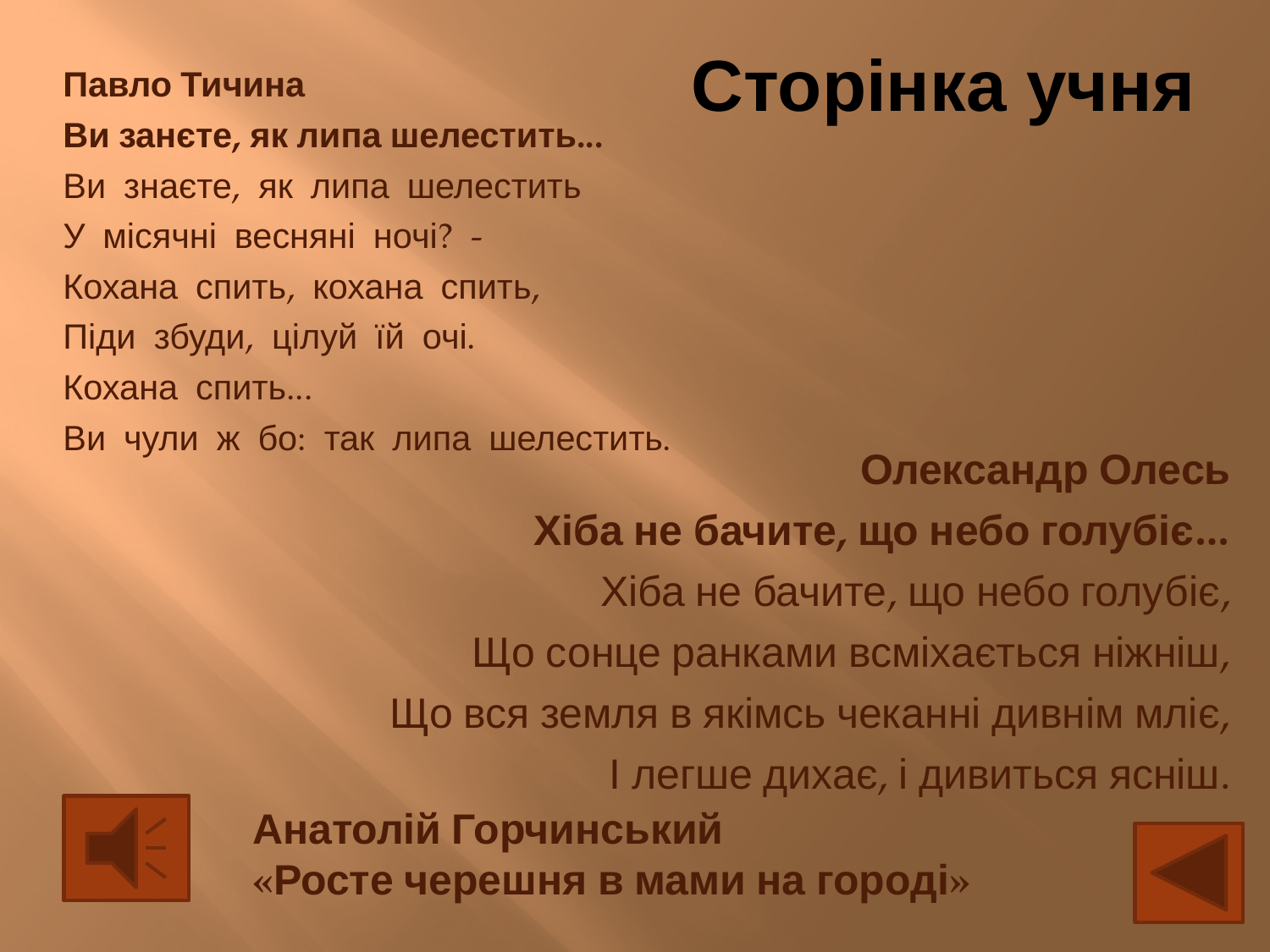

# Сторінка учня

Павло Тичина
Ви занєте, як липа шелестить...
Ви  знаєте,  як  липа  шелестить
У  місячні  весняні  ночі?  -
Кохана  спить,  кохана  спить,
Піди  збуди,  цілуй  їй  очі.
Кохана  спить...
Ви  чули  ж  бо:  так  липа  шелестить.
Олександр Олесь
Хіба не бачите, що небо голубіє…
Хіба не бачите, що небо голубіє,
Що сонце ранками всміхається ніжніш,
Що вся земля в якімсь чеканні дивнім мліє,
І легше дихає, і дивиться ясніш.

Анатолій Горчинський
«Росте черешня в мами на городі»